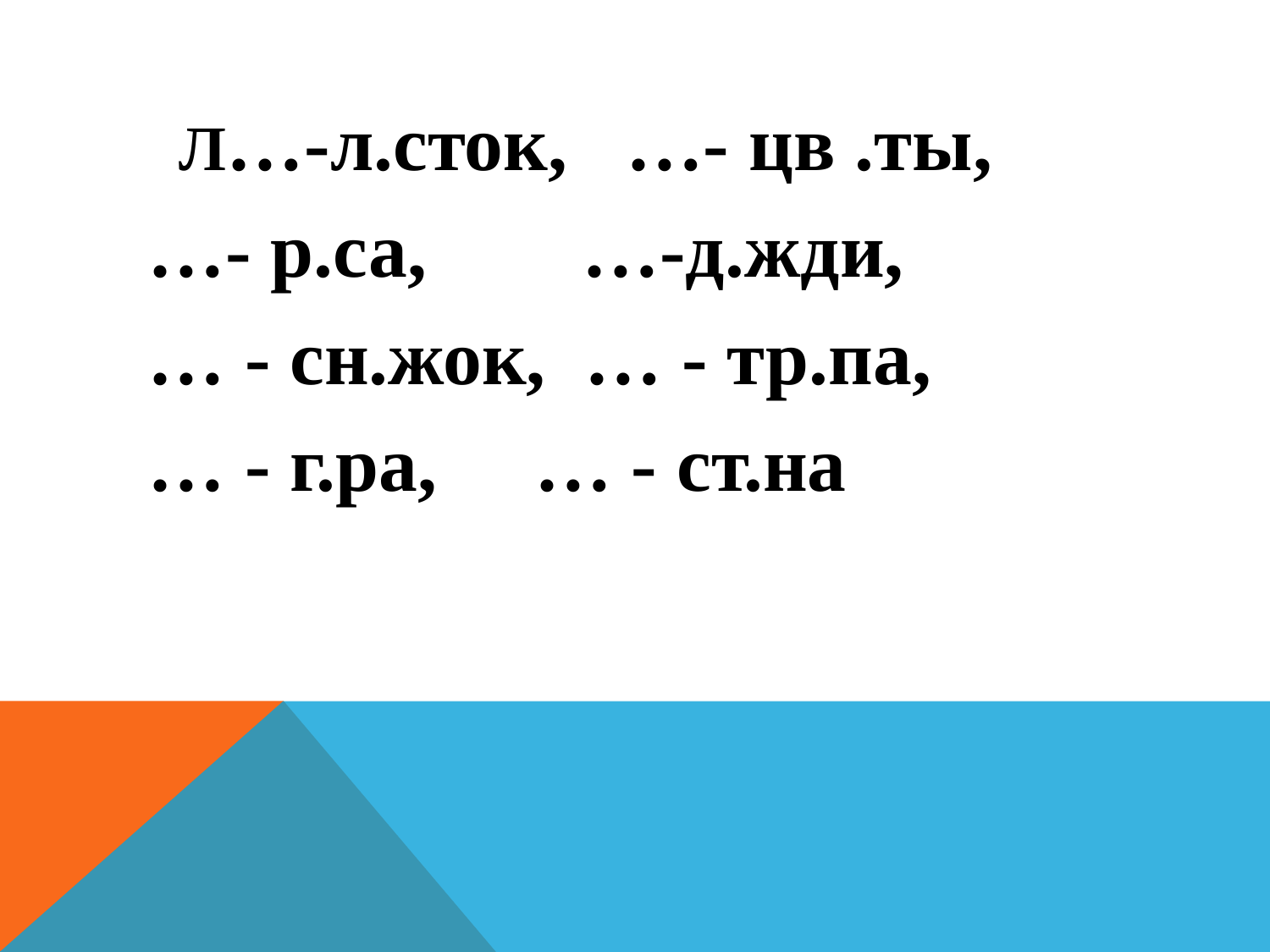

Л…-л.сток,   …- цв .ты,
…- р.са,        …-д.жди,
… - сн.жок,  … - тр.па,
… - г.ра,     … - ст.на